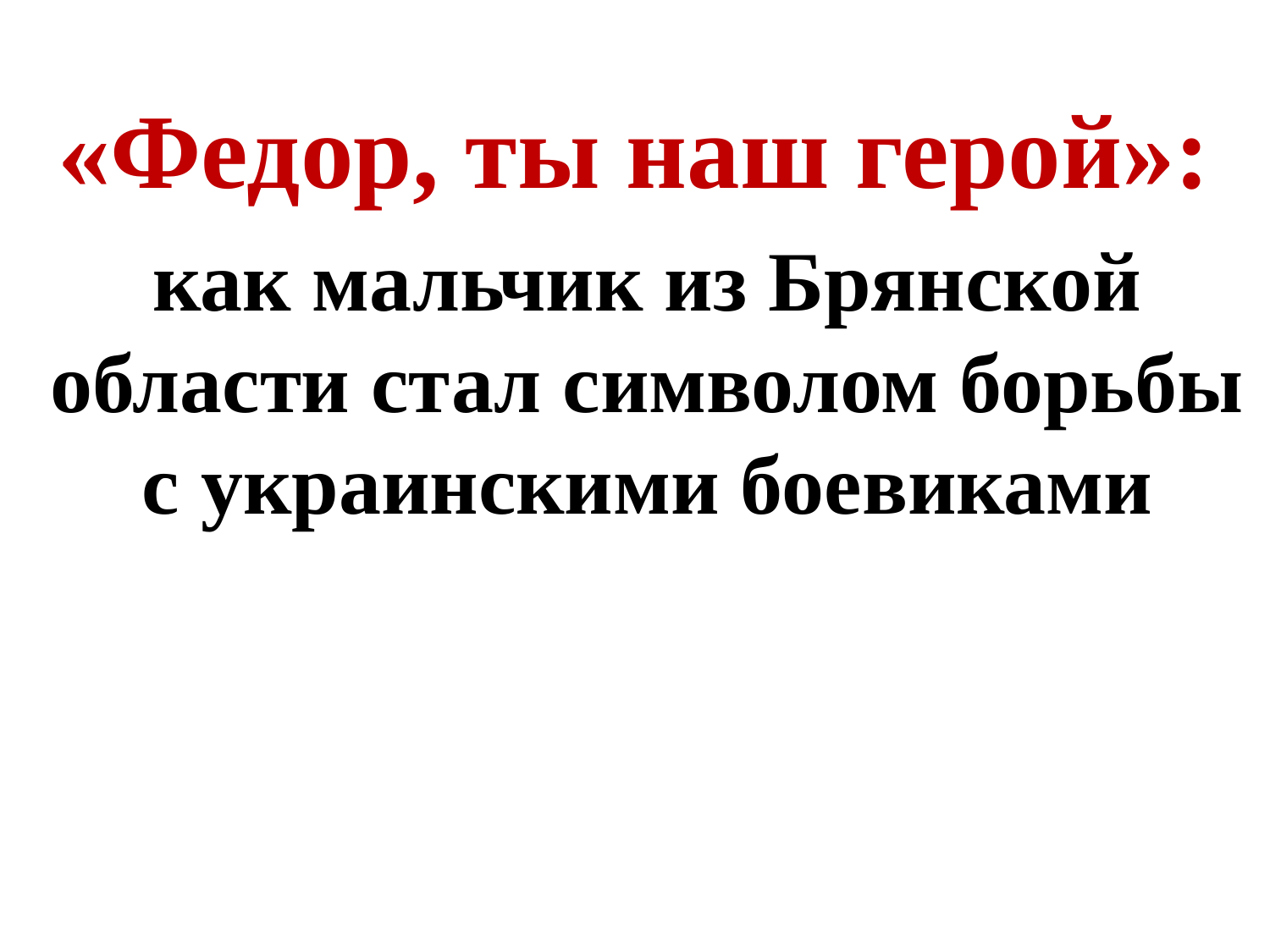

#
«Федор, ты наш герой»:
как мальчик из Брянской области стал символом борьбы с украинскими боевиками